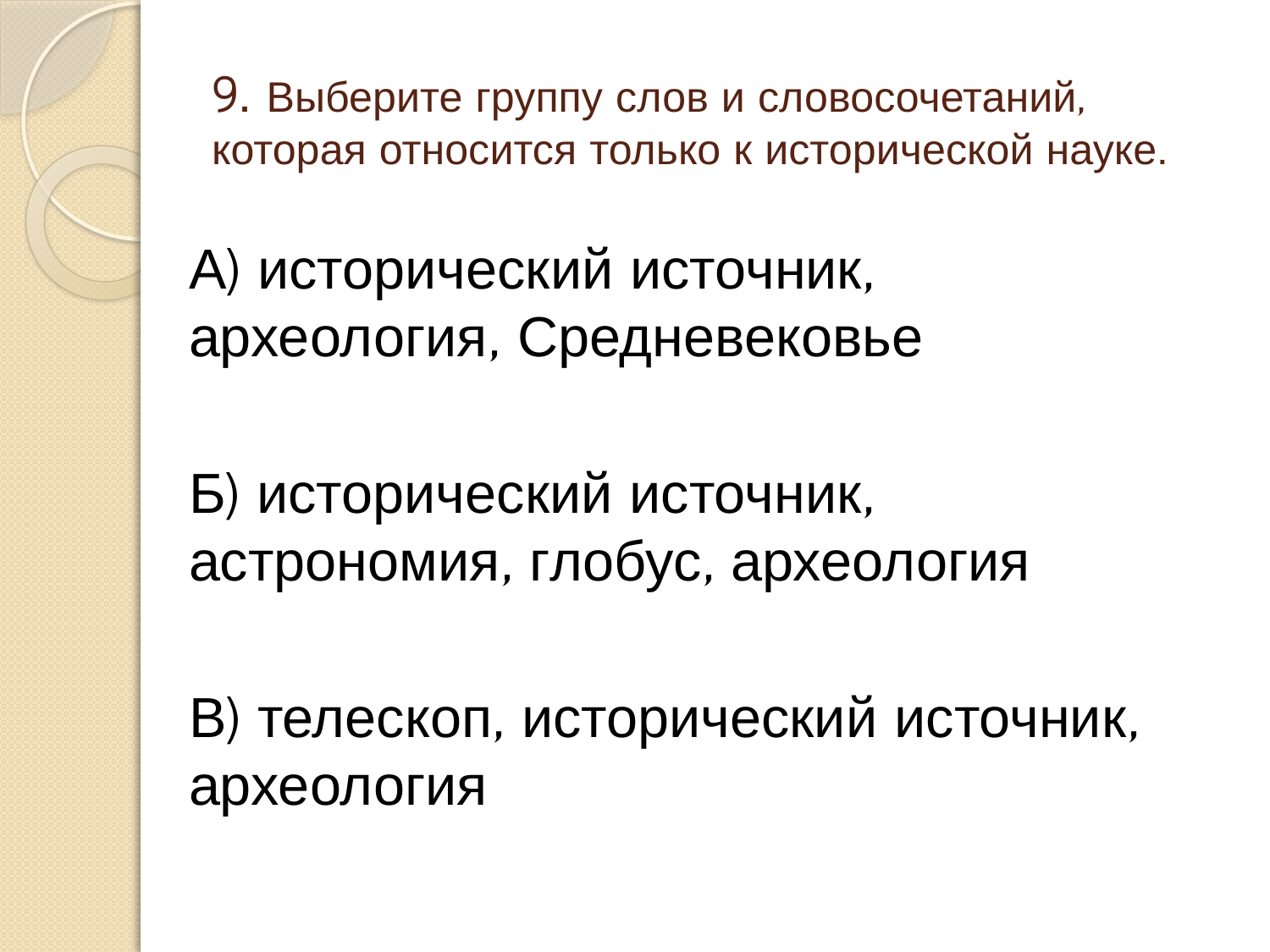

# 9. Выберите группу слов и словосочетаний, которая относится только к исторической науке.
А) исторический источник, археология, Средневековье

Б) исторический источник, астрономия, глобус, археология

В) телескоп, исторический источник, археология